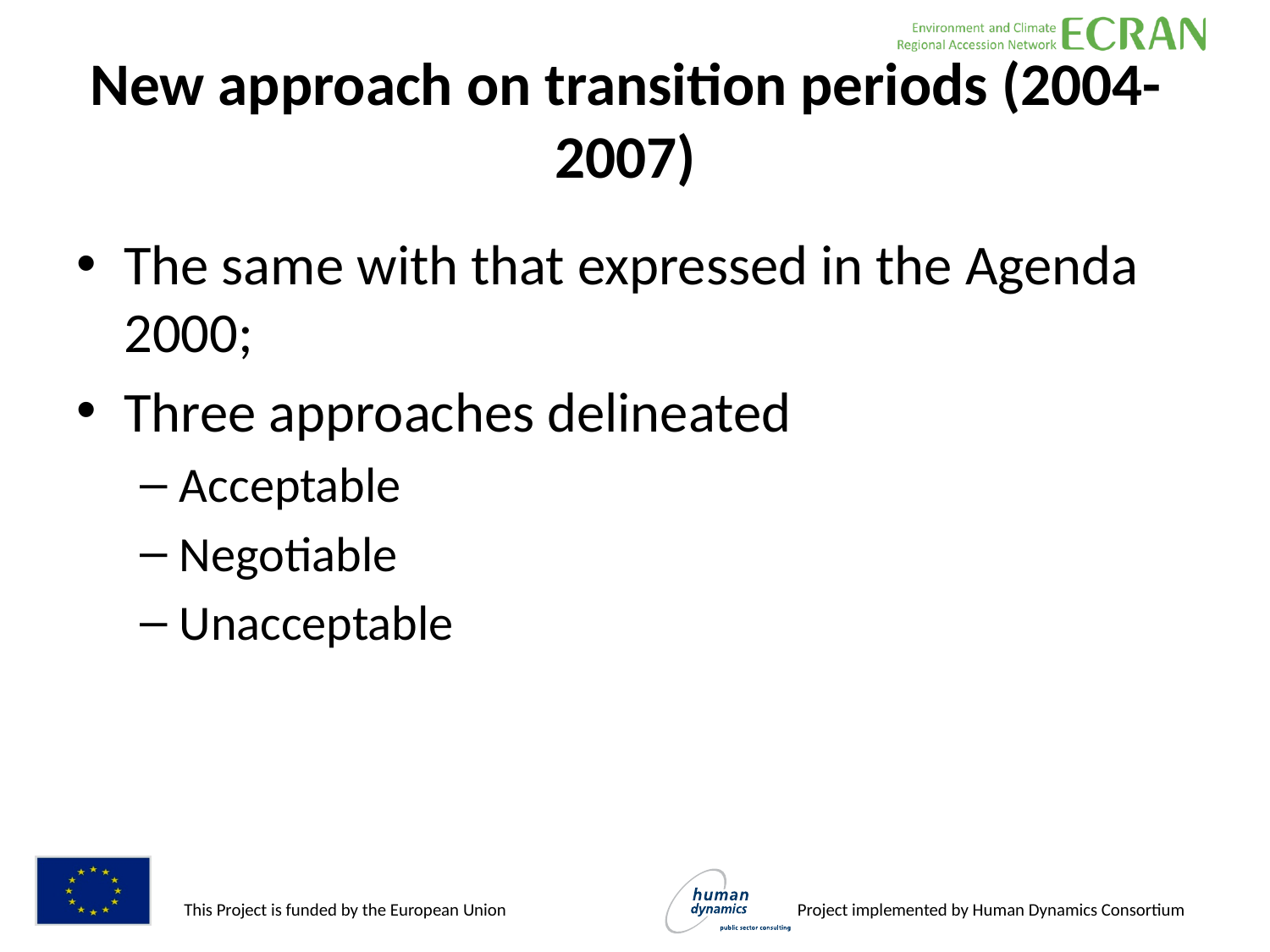

# New approach on transition periods (2004-2007)
The same with that expressed in the Agenda 2000;
Three approaches delineated
Acceptable
Negotiable
Unacceptable